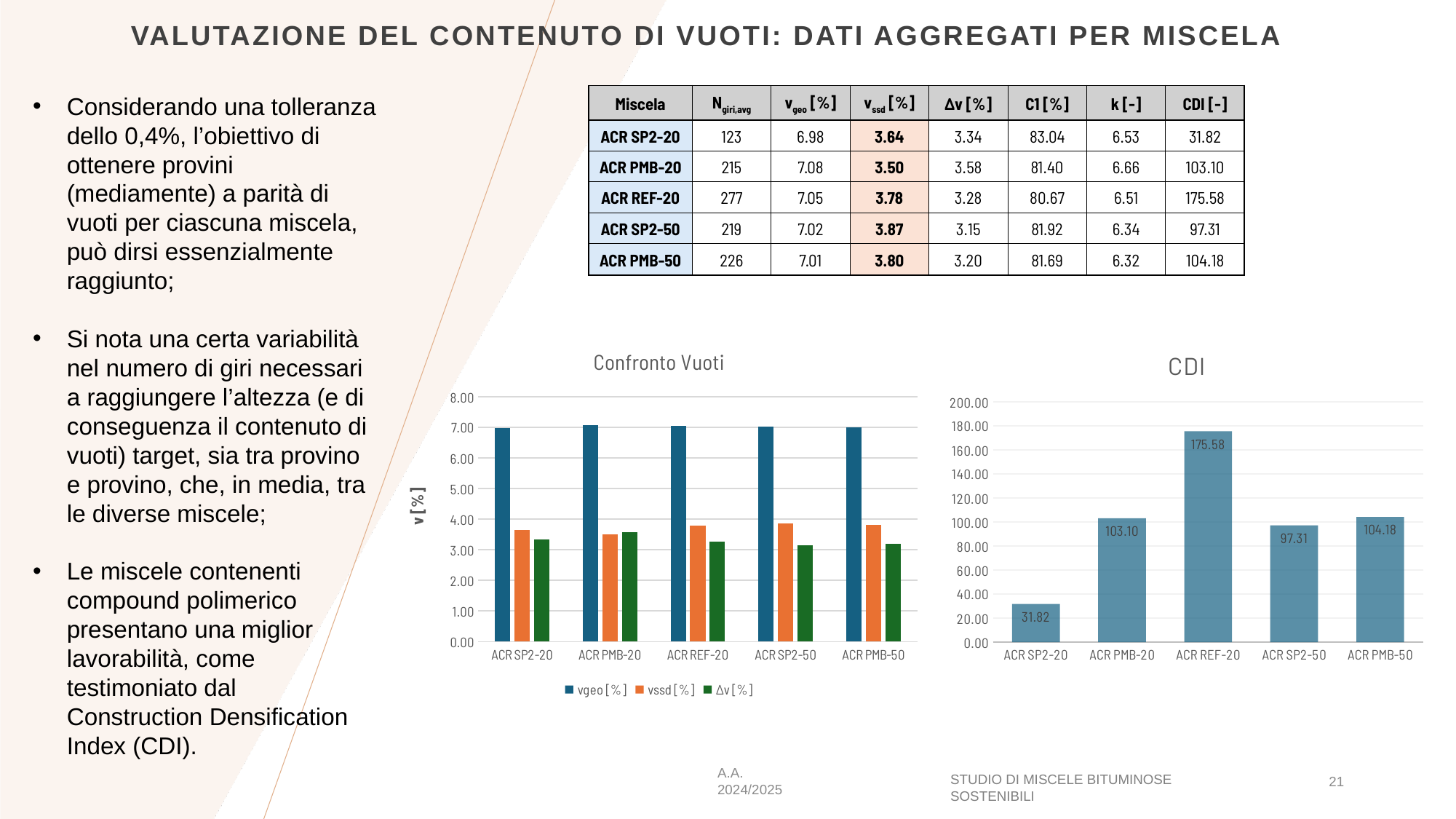

Valutazione del contenuto di vuoti: dati aggregati per miscela
Considerando una tolleranza dello 0,4%, l’obiettivo di ottenere provini (mediamente) a parità di vuoti per ciascuna miscela, può dirsi essenzialmente raggiunto;

Si nota una certa variabilità nel numero di giri necessari a raggiungere l’altezza (e di conseguenza il contenuto di vuoti) target, sia tra provino e provino, che, in media, tra le diverse miscele;

Le miscele contenenti compound polimerico presentano una miglior lavorabilità, come testimoniato dal Construction Densification Index (CDI).
| Miscela | Ngiri,avg | vgeo [%] | vssd [%] | Δv [%] | C1 [%] | k [-] | CDI [-] |
| --- | --- | --- | --- | --- | --- | --- | --- |
| ACR SP2-20 | 123 | 6.98 | 3.64 | 3.34 | 83.04 | 6.53 | 31.82 |
| ACR PMB-20 | 215 | 7.08 | 3.50 | 3.58 | 81.40 | 6.66 | 103.10 |
| ACR REF-20 | 277 | 7.05 | 3.78 | 3.28 | 80.67 | 6.51 | 175.58 |
| ACR SP2-50 | 219 | 7.02 | 3.87 | 3.15 | 81.92 | 6.34 | 97.31 |
| ACR PMB-50 | 226 | 7.01 | 3.80 | 3.20 | 81.69 | 6.32 | 104.18 |

### Chart: Confronto Vuoti

| Category | vgeo [%] | vssd [%] | Δv [%] |
|---|---|---|---|
| ACR SP2-20 | 6.982424127017861 | 3.644323499351445 | 3.3381006276664156 |
| ACR PMB-20 | 7.077725437385377 | 3.501864864276384 | 3.5758605731089914 |
| ACR REF-20 | 7.053860612174055 | 3.7784378703927453 | 3.2754227417813087 |
| ACR SP2-50 | 7.017423740242681 | 3.871589290203175 | 3.145834450039508 |
| ACR PMB-50 | 7.008888888888889 | 3.8044444444444445 | 3.2044444444444444 |

### Chart: CDI

| Category | CDI [-] |
|---|---|
| ACR SP2-20 | 31.823078283911066 |
| ACR PMB-20 | 103.10113841928319 |
| ACR REF-20 | 175.57641573612102 |
| ACR SP2-50 | 97.30589925056296 |
| ACR PMB-50 | 104.18017558747862 |
A.A. 2024/2025
21
STUDIO DI MISCELE BITUMINOSE SOSTENIBILI